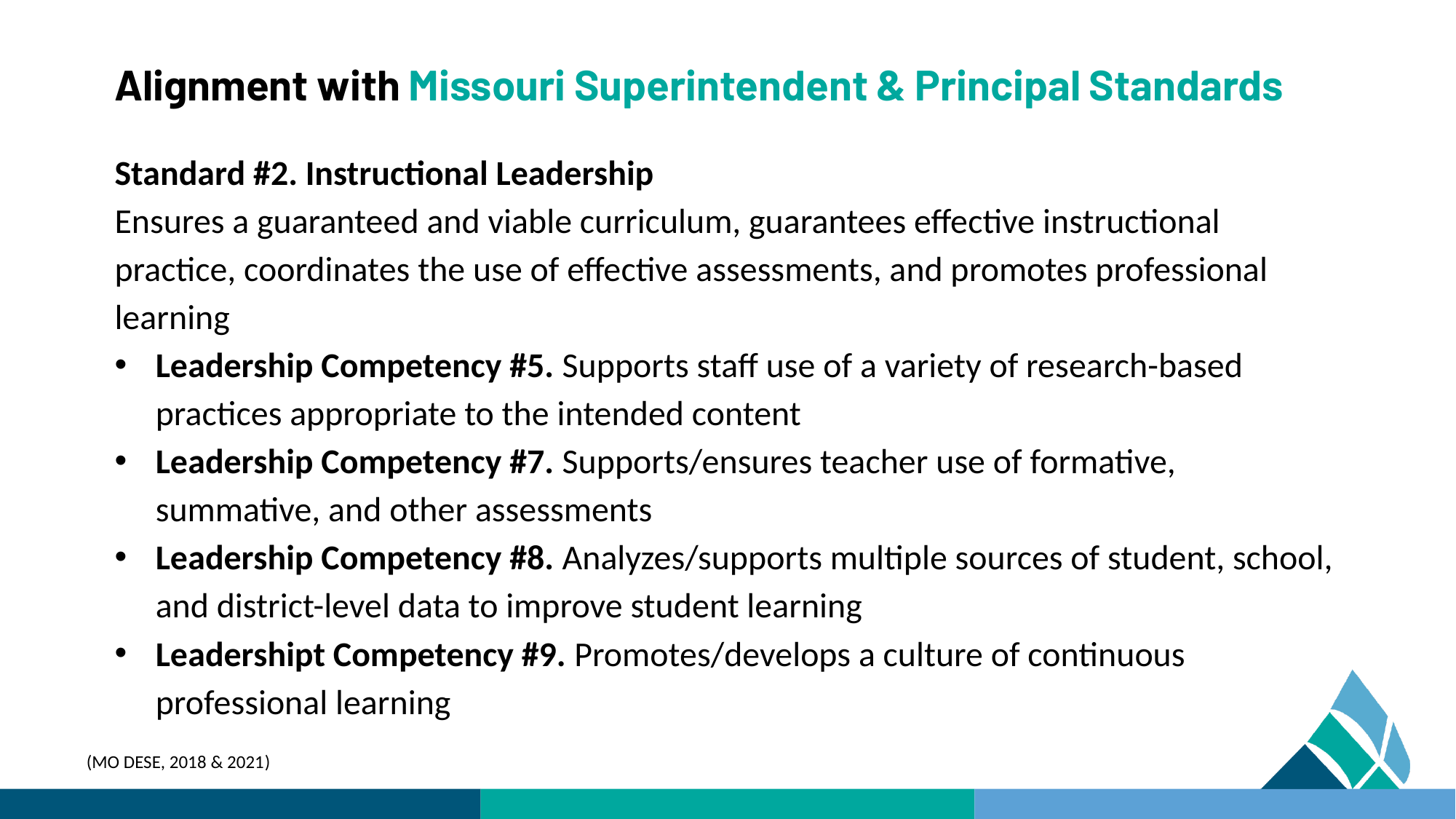

# Alignment with Missouri Superintendent & Principal Standards
Standard #2. Instructional Leadership
Ensures a guaranteed and viable curriculum, guarantees effective instructional practice, coordinates the use of effective assessments, and promotes professional learning
Leadership Competency #5. Supports staff use of a variety of research-based practices appropriate to the intended content
Leadership Competency #7. Supports/ensures teacher use of formative, summative, and other assessments
Leadership Competency #8. Analyzes/supports multiple sources of student, school, and district-level data to improve student learning
Leadershipt Competency #9. Promotes/develops a culture of continuous professional learning
(MO DESE, 2018 & 2021)